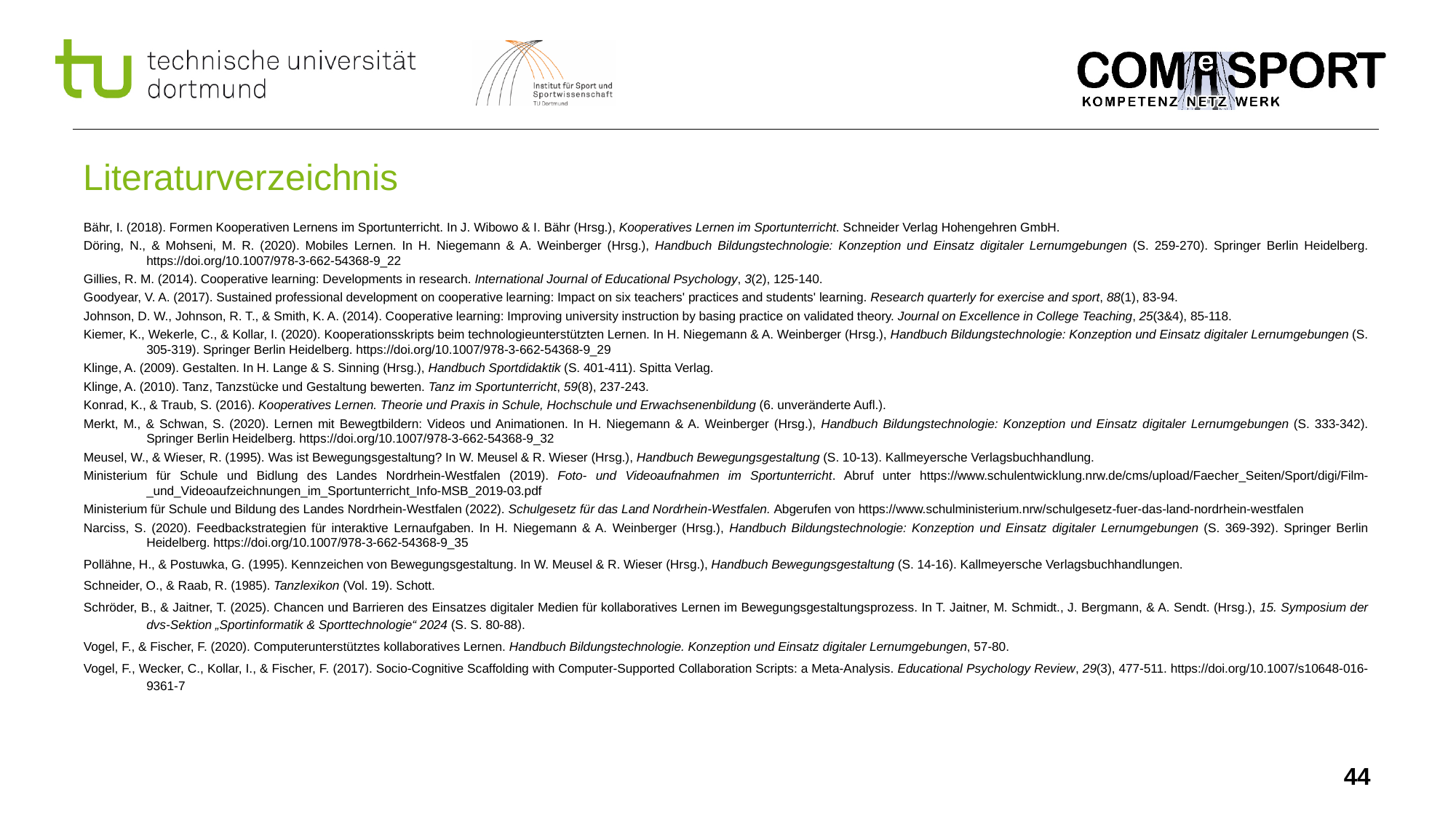

# Literaturverzeichnis
Bähr, I. (2018). Formen Kooperativen Lernens im Sportunterricht. In J. Wibowo & I. Bähr (Hrsg.), Kooperatives Lernen im Sportunterricht. Schneider Verlag Hohengehren GmbH.
Döring, N., & Mohseni, M. R. (2020). Mobiles Lernen. In H. Niegemann & A. Weinberger (Hrsg.), Handbuch Bildungstechnologie: Konzeption und Einsatz digitaler Lernumgebungen (S. 259-270). Springer Berlin Heidelberg. https://doi.org/10.1007/978-3-662-54368-9_22
Gillies, R. M. (2014). Cooperative learning: Developments in research. International Journal of Educational Psychology, 3(2), 125-140.
Goodyear, V. A. (2017). Sustained professional development on cooperative learning: Impact on six teachers' practices and students' learning. Research quarterly for exercise and sport, 88(1), 83-94.
Johnson, D. W., Johnson, R. T., & Smith, K. A. (2014). Cooperative learning: Improving university instruction by basing practice on validated theory. Journal on Excellence in College Teaching, 25(3&4), 85-118.
Kiemer, K., Wekerle, C., & Kollar, I. (2020). Kooperationsskripts beim technologieunterstützten Lernen. In H. Niegemann & A. Weinberger (Hrsg.), Handbuch Bildungstechnologie: Konzeption und Einsatz digitaler Lernumgebungen (S. 305-319). Springer Berlin Heidelberg. https://doi.org/10.1007/978-3-662-54368-9_29
Klinge, A. (2009). Gestalten. In H. Lange & S. Sinning (Hrsg.), Handbuch Sportdidaktik (S. 401-411). Spitta Verlag.
Klinge, A. (2010). Tanz, Tanzstücke und Gestaltung bewerten. Tanz im Sportunterricht, 59(8), 237-243.
Konrad, K., & Traub, S. (2016). Kooperatives Lernen. Theorie und Praxis in Schule, Hochschule und Erwachsenenbildung (6. unveränderte Aufl.).
Merkt, M., & Schwan, S. (2020). Lernen mit Bewegtbildern: Videos und Animationen. In H. Niegemann & A. Weinberger (Hrsg.), Handbuch Bildungstechnologie: Konzeption und Einsatz digitaler Lernumgebungen (S. 333-342). Springer Berlin Heidelberg. https://doi.org/10.1007/978-3-662-54368-9_32
Meusel, W., & Wieser, R. (1995). Was ist Bewegungsgestaltung? In W. Meusel & R. Wieser (Hrsg.), Handbuch Bewegungsgestaltung (S. 10-13). Kallmeyersche Verlagsbuchhandlung.
Ministerium für Schule und Bidlung des Landes Nordrhein-Westfalen (2019). Foto- und Videoaufnahmen im Sportunterricht. Abruf unter https://www.schulentwicklung.nrw.de/cms/upload/Faecher_Seiten/Sport/digi/Film-_und_Videoaufzeichnungen_im_Sportunterricht_Info-MSB_2019-03.pdf
Ministerium für Schule und Bildung des Landes Nordrhein-Westfalen (2022). Schulgesetz für das Land Nordrhein-Westfalen. Abgerufen von https://www.schulministerium.nrw/schulgesetz-fuer-das-land-nordrhein-westfalen
Narciss, S. (2020). Feedbackstrategien für interaktive Lernaufgaben. In H. Niegemann & A. Weinberger (Hrsg.), Handbuch Bildungstechnologie: Konzeption und Einsatz digitaler Lernumgebungen (S. 369-392). Springer Berlin Heidelberg. https://doi.org/10.1007/978-3-662-54368-9_35
Pollähne, H., & Postuwka, G. (1995). Kennzeichen von Bewegungsgestaltung. In W. Meusel & R. Wieser (Hrsg.), Handbuch Bewegungsgestaltung (S. 14-16). Kallmeyersche Verlagsbuchhandlungen.
Schneider, O., & Raab, R. (1985). Tanzlexikon (Vol. 19). Schott.
Schröder, B., & Jaitner, T. (2025). Chancen und Barrieren des Einsatzes digitaler Medien für kollaboratives Lernen im Bewegungsgestaltungsprozess. In T. Jaitner, M. Schmidt., J. Bergmann, & A. Sendt. (Hrsg.), 15. Symposium der dvs-Sektion „Sportinformatik & Sporttechnologie“ 2024 (S. S. 80-88).
Vogel, F., & Fischer, F. (2020). Computerunterstütztes kollaboratives Lernen. Handbuch Bildungstechnologie. Konzeption und Einsatz digitaler Lernumgebungen, 57-80.
Vogel, F., Wecker, C., Kollar, I., & Fischer, F. (2017). Socio-Cognitive Scaffolding with Computer-Supported Collaboration Scripts: a Meta-Analysis. Educational Psychology Review, 29(3), 477-511. https://doi.org/10.1007/s10648-016-9361-7
44